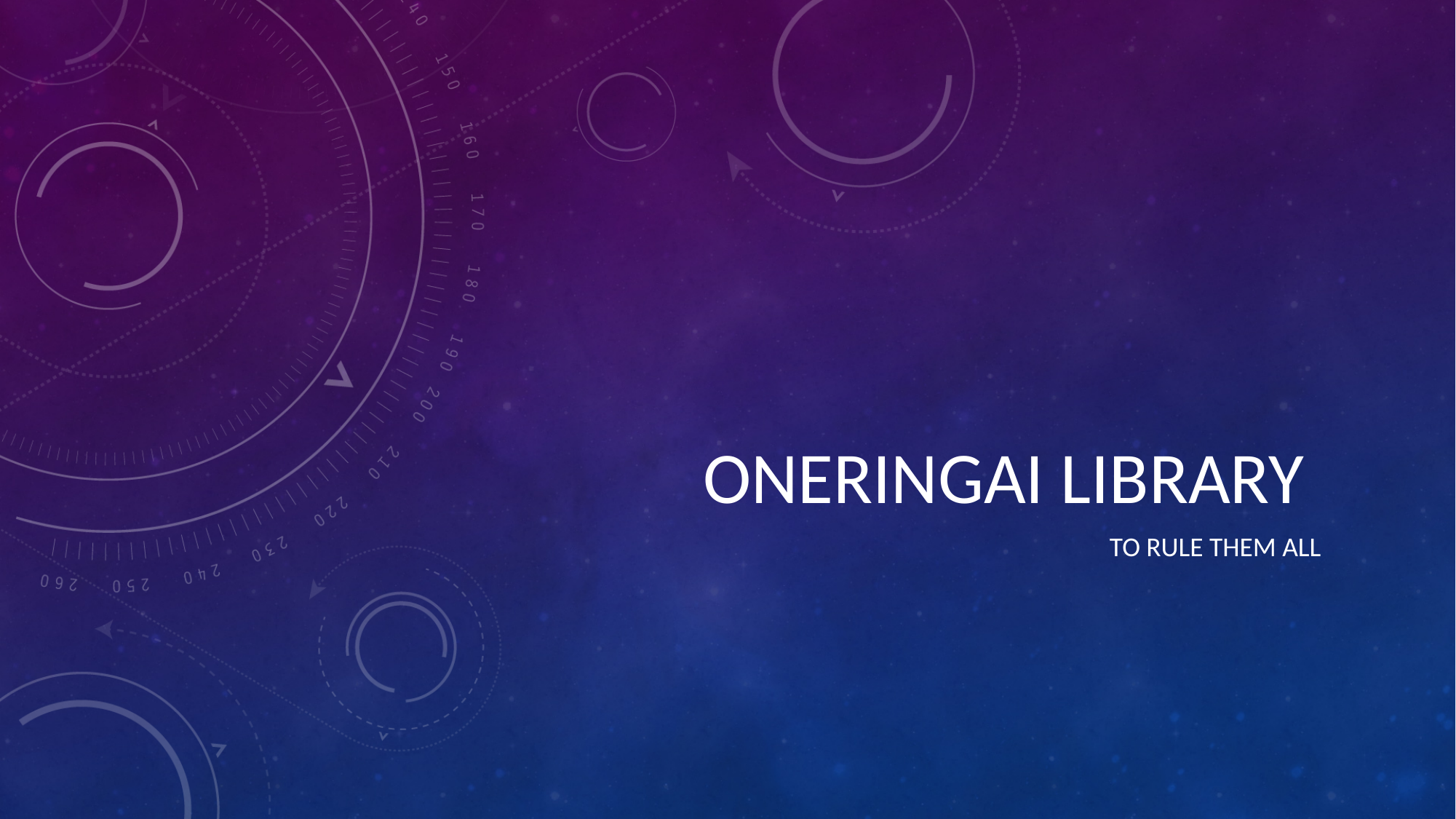

# Oneringai library
To rule them all